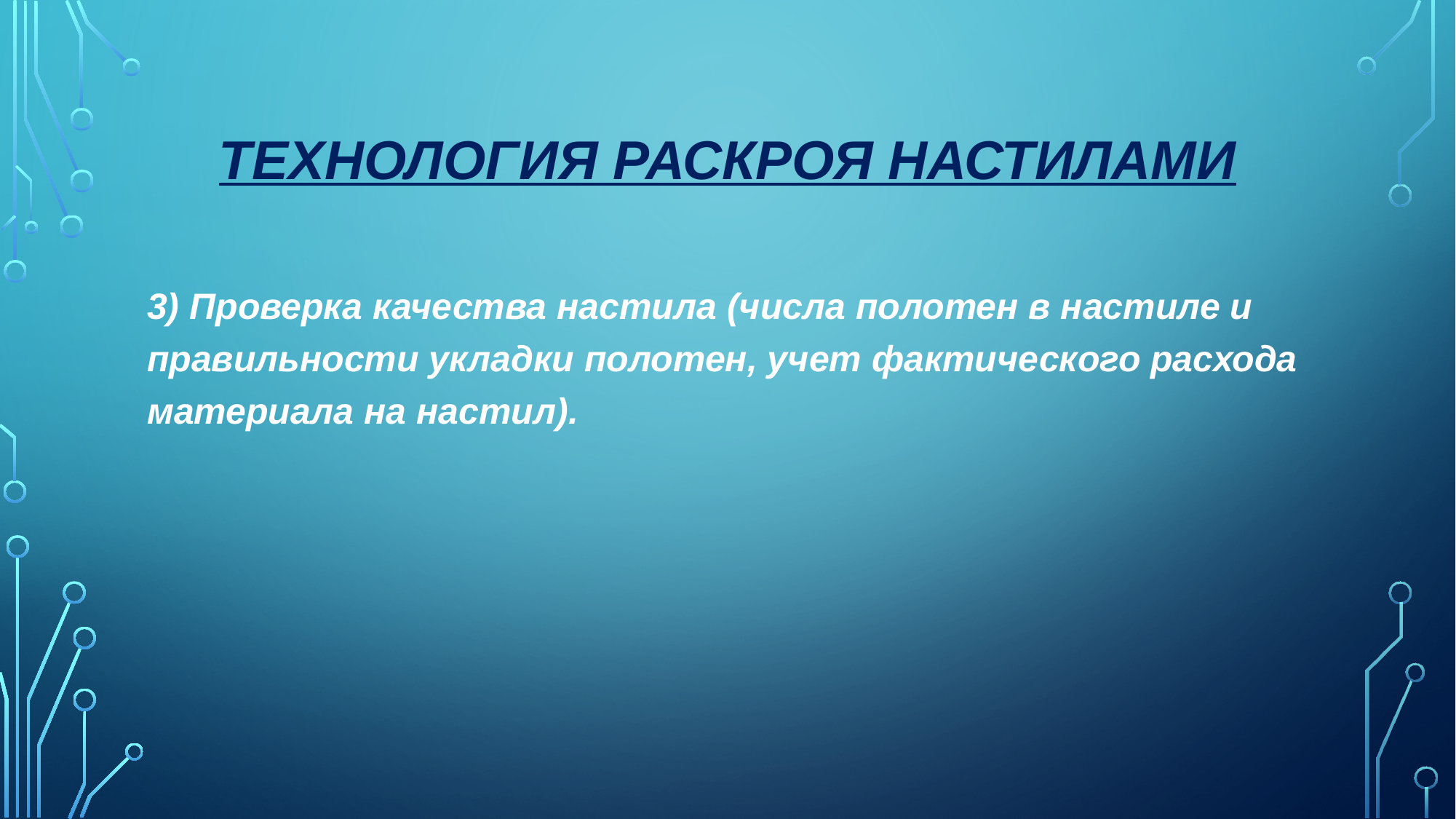

# Технология раскроя настилами
3) Проверка качества настила (числа полотен в настиле и правильности укладки полотен, учет фактического расхода материала на настил).